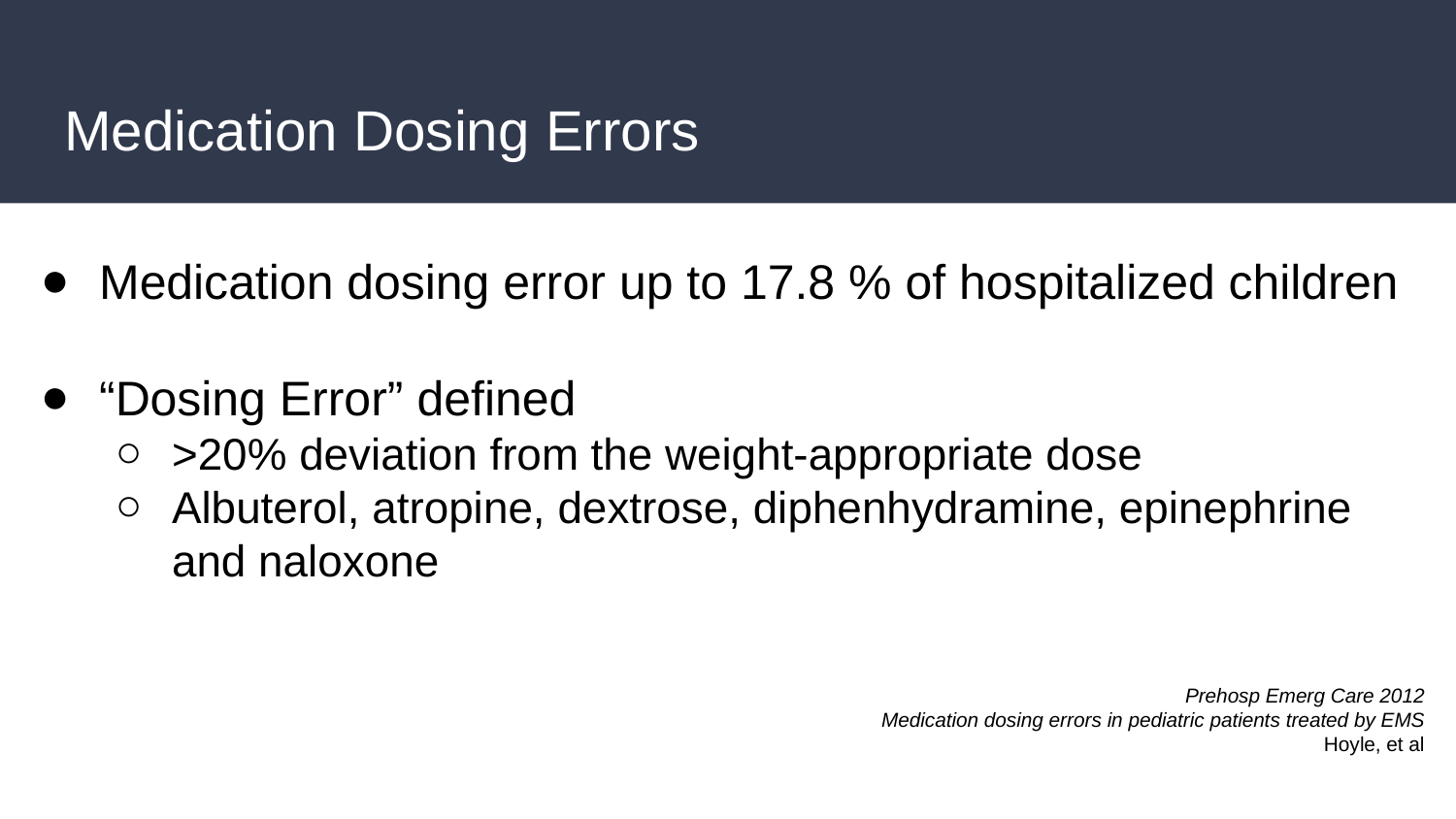

# Medication Dosing Errors
Medication dosing error up to 17.8 % of hospitalized children

“Dosing Error” defined
>20% deviation from the weight-appropriate dose
Albuterol, atropine, dextrose, diphenhydramine, epinephrine and naloxone

Prehosp Emerg Care 2012
Medication dosing errors in pediatric patients treated by EMS
Hoyle, et al